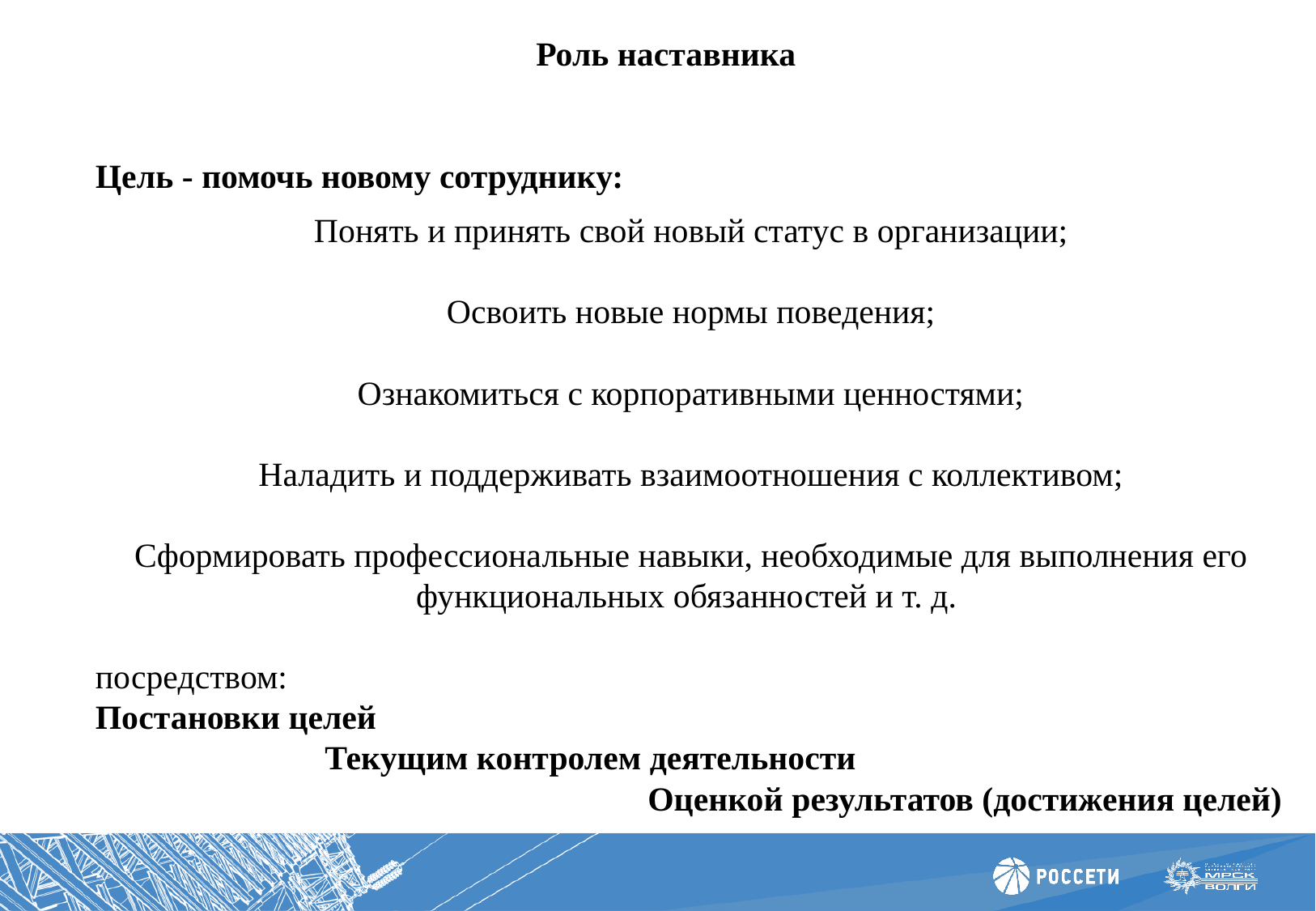

# Роль наставника

Цель - помочь новому сотруднику:
Понять и принять свой новый статус в организации;

Освоить новые нормы поведения;

Ознакомиться с корпоративными ценностями;

Наладить и поддерживать взаимоотношения с коллективом;

Сформировать профессиональные навыки, необходимые для выполнения его функциональных обязанностей и т. д.

посредством:
Постановки целей
                           Текущим контролем деятельности
                                                                 Оценкой результатов (достижения целей)